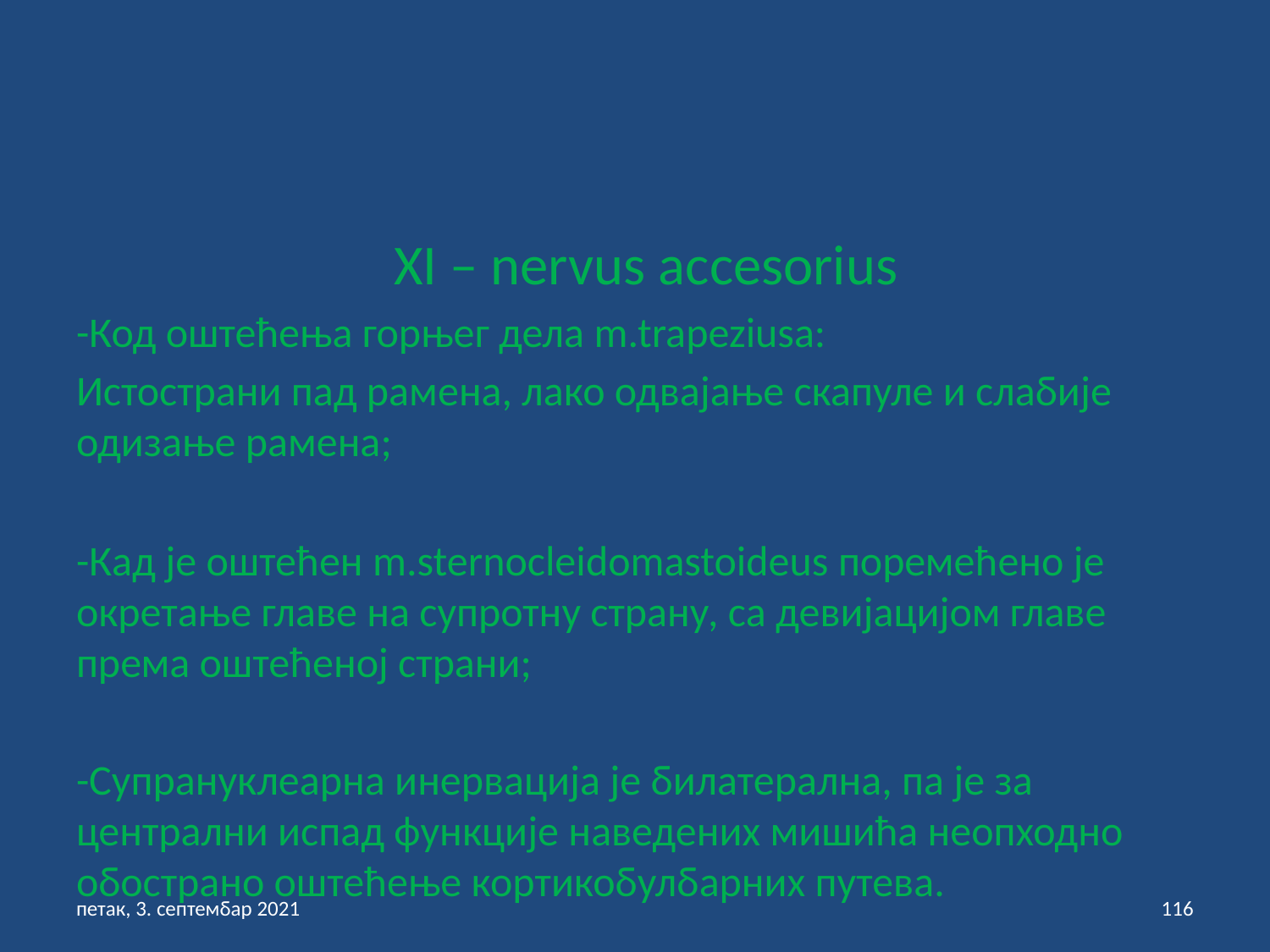

XI – nervus accesorius
-Код оштећења горњег дела m.trapeziusa:
Истострани пад рамена, лако одвајање скапуле и слабије одизање рамена;

-Кад је оштећен m.sternocleidomastoideus поремећено је окретање главе на супротну страну, са девијацијом главе према оштећеној страни;

-Супрануклеарна инервација је билатерална, па је за централни испад функције наведених мишића неопходно обострано оштећење кортикобулбарних путева.
петак, 3. септембар 2021
116